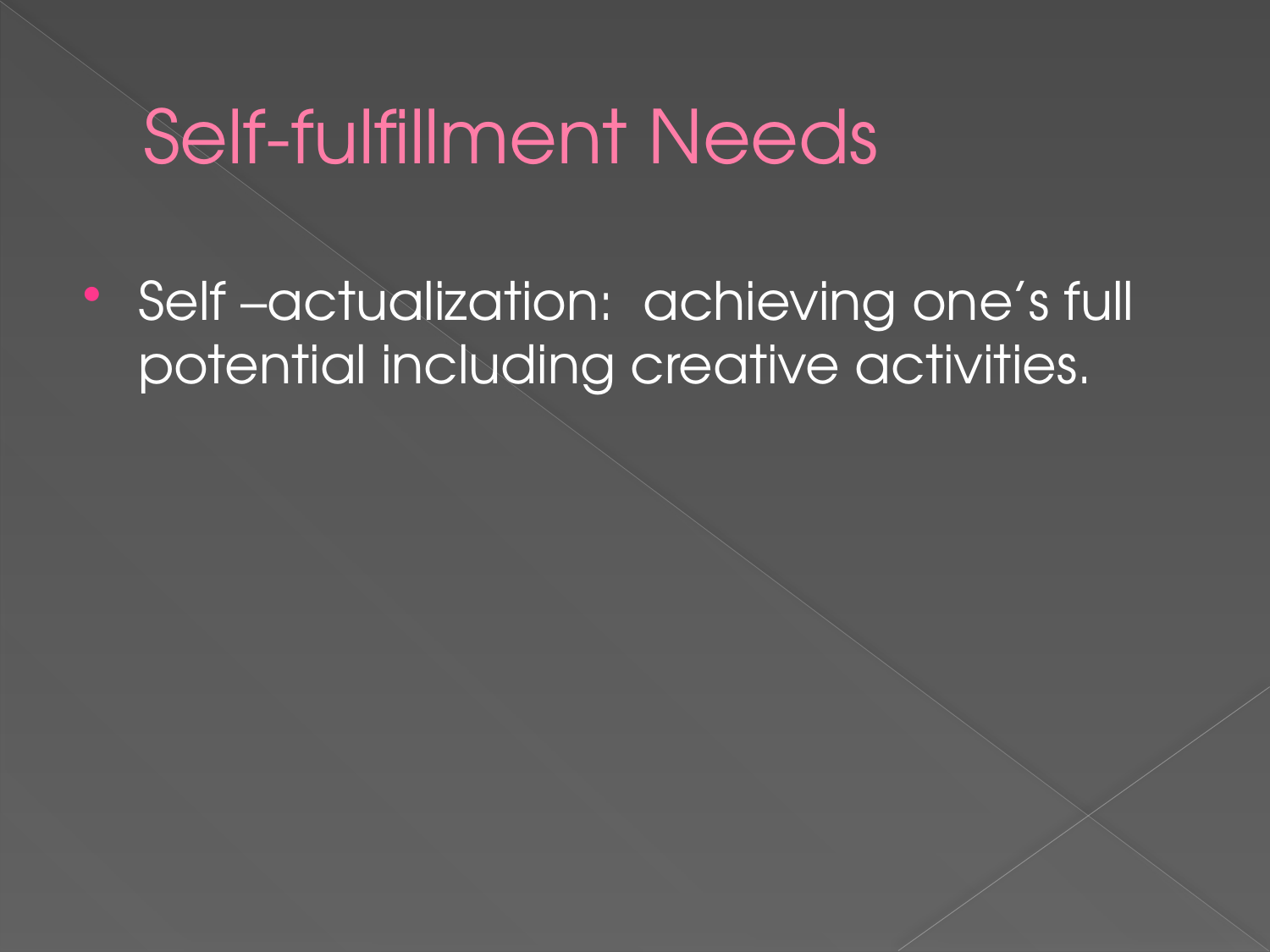

# Self-fulfillment Needs
Self –actualization:  achieving one’s full potential including creative activities.